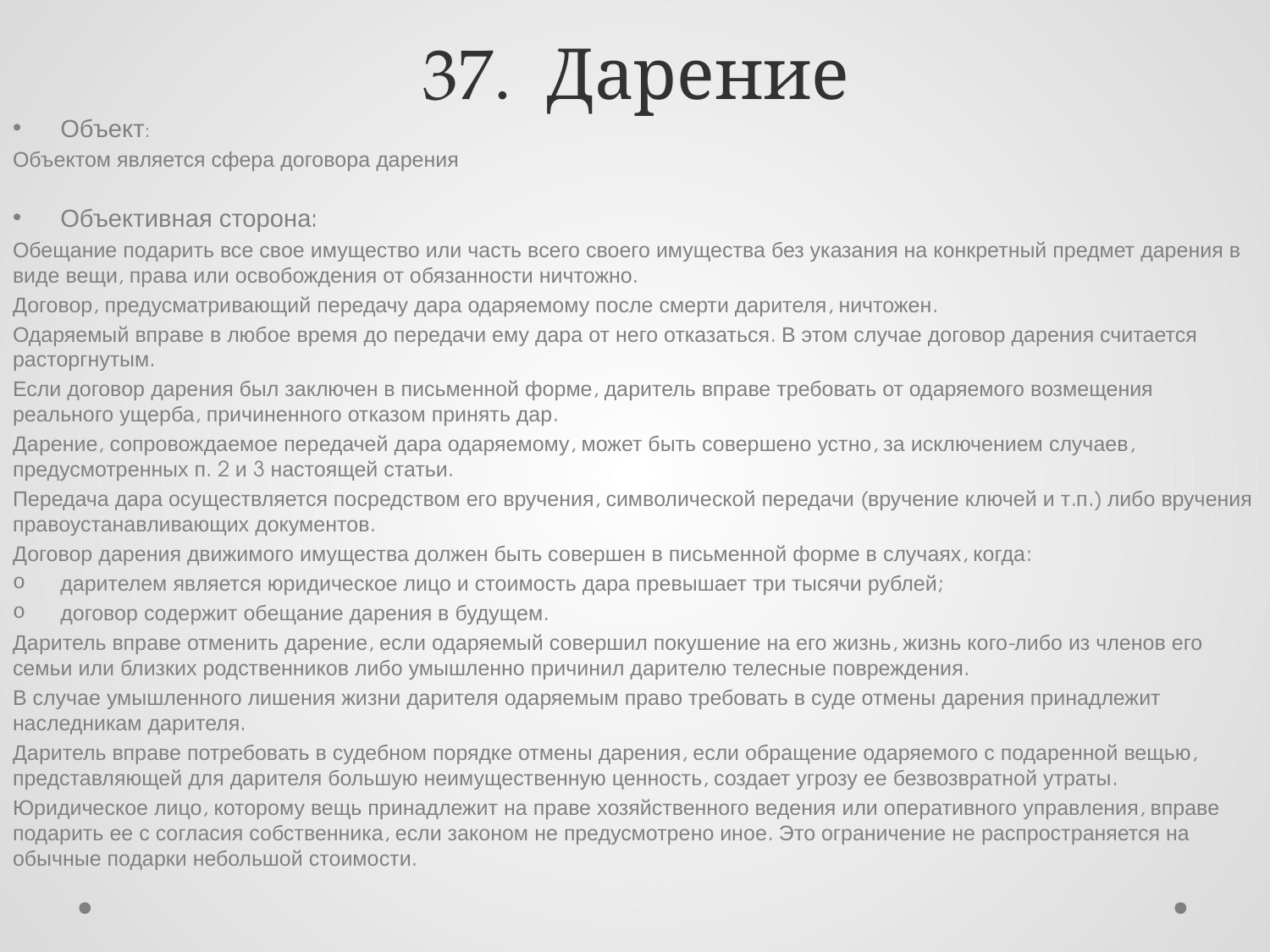

# 37.  Дарение
Объект:
Объектом является сфера договора дарения

Объективная сторона:
Обещание подарить все свое имущество или часть всего своего имущества без указания на конкретный предмет дарения в виде вещи, права или освобождения от обязанности ничтожно.
Договор, предусматривающий передачу дара одаряемому после смерти дарителя, ничтожен.
Одаряемый вправе в любое время до передачи ему дара от него отказаться. В этом случае договор дарения считается расторгнутым.
Если договор дарения был заключен в письменной форме, даритель вправе требовать от одаряемого возмещения реального ущерба, причиненного отказом принять дар.
Дарение, сопровождаемое передачей дара одаряемому, может быть совершено устно, за исключением случаев, предусмотренных п. 2 и 3 настоящей статьи.
Передача дара осуществляется посредством его вручения, символической передачи (вручение ключей и т.п.) либо вручения правоустанавливающих документов.
Договор дарения движимого имущества должен быть совершен в письменной форме в случаях, когда:
дарителем является юридическое лицо и стоимость дара превышает три тысячи рублей;
договор содержит обещание дарения в будущем.
Даритель вправе отменить дарение, если одаряемый совершил покушение на его жизнь, жизнь кого-либо из членов его семьи или близких родственников либо умышленно причинил дарителю телесные повреждения.
В случае умышленного лишения жизни дарителя одаряемым право требовать в суде отмены дарения принадлежит наследникам дарителя.
Даритель вправе потребовать в судебном порядке отмены дарения, если обращение одаряемого с подаренной вещью, представляющей для дарителя большую неимущественную ценность, создает угрозу ее безвозвратной утраты.
Юридическое лицо, которому вещь принадлежит на праве хозяйственного ведения или оперативного управления, вправе подарить ее с согласия собственника, если законом не предусмотрено иное. Это ограничение не распространяется на обычные подарки небольшой стоимости.